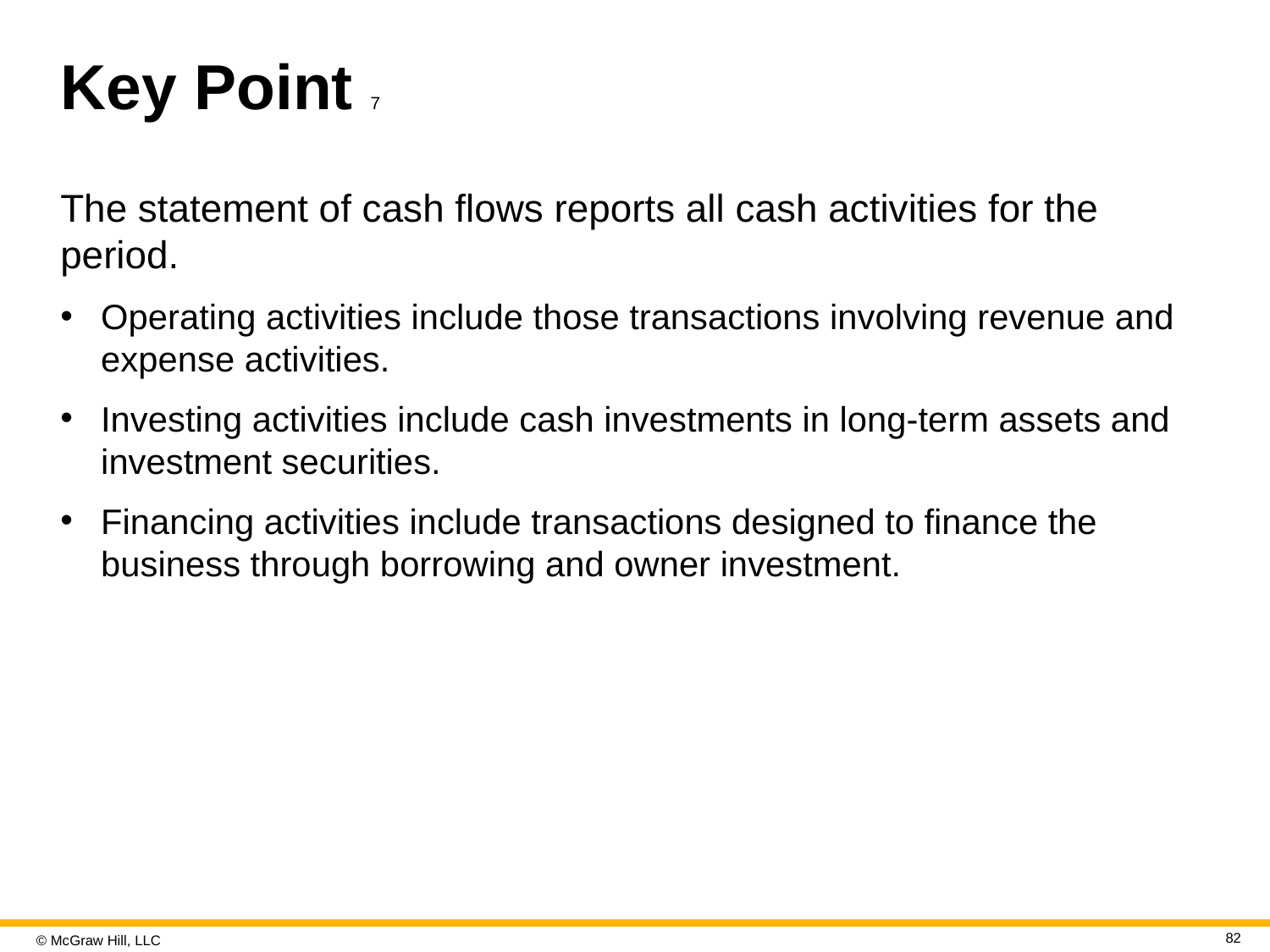

# Key Point 7
The statement of cash flows reports all cash activities for the period.
Operating activities include those transactions involving revenue and expense activities.
Investing activities include cash investments in long-term assets and investment securities.
Financing activities include transactions designed to finance the business through borrowing and owner investment.
82